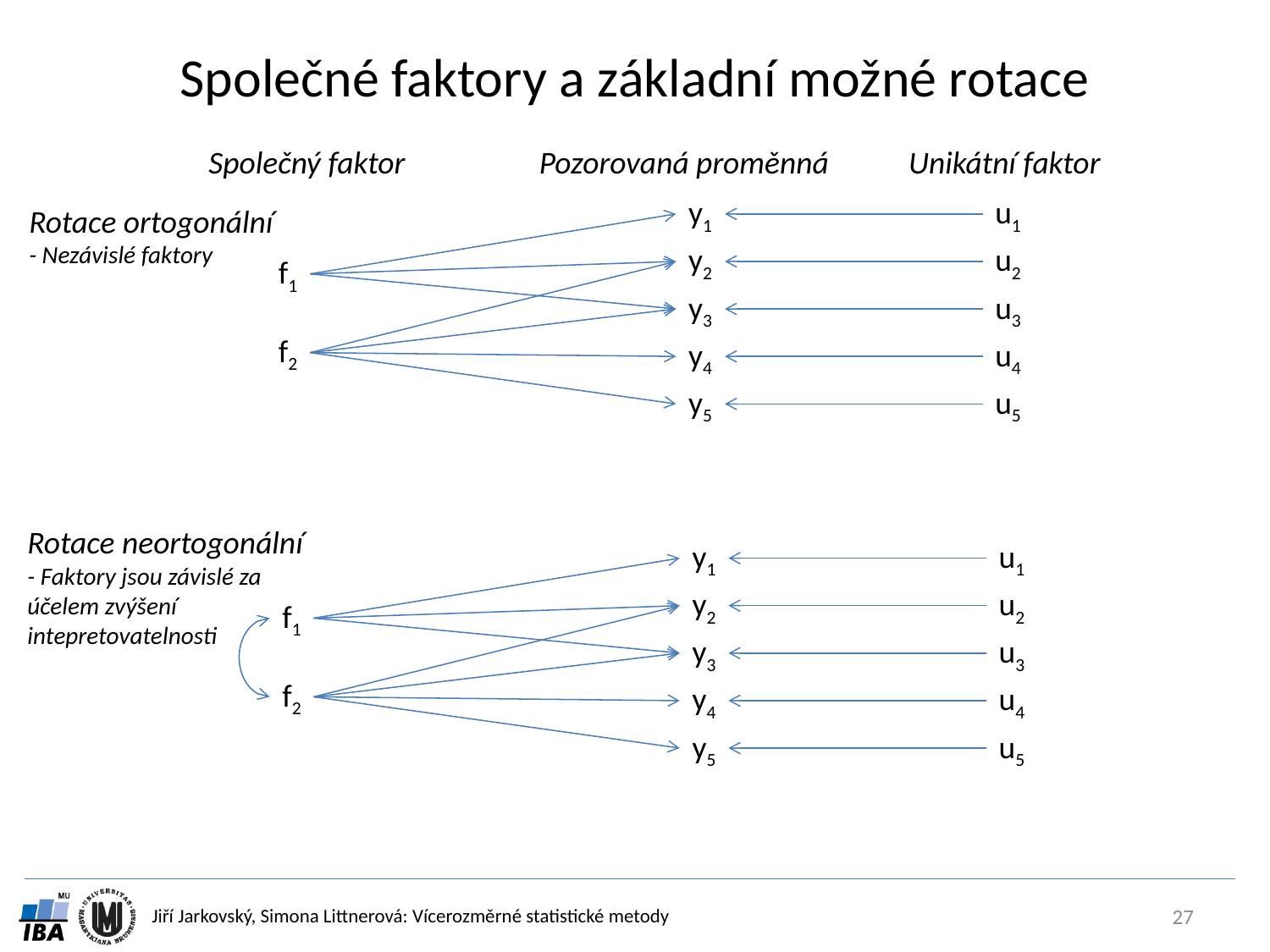

# Společné faktory a základní možné rotace
Společný faktor
Pozorovaná proměnná
Unikátní faktor
y1
u1
Rotace ortogonální
- Nezávislé faktory
y2
u2
f1
y3
u3
f2
y4
u4
y5
u5
Rotace neortogonální
- Faktory jsou závislé za účelem zvýšení intepretovatelnosti
y1
u1
y2
u2
f1
y3
u3
f2
y4
u4
y5
u5
27